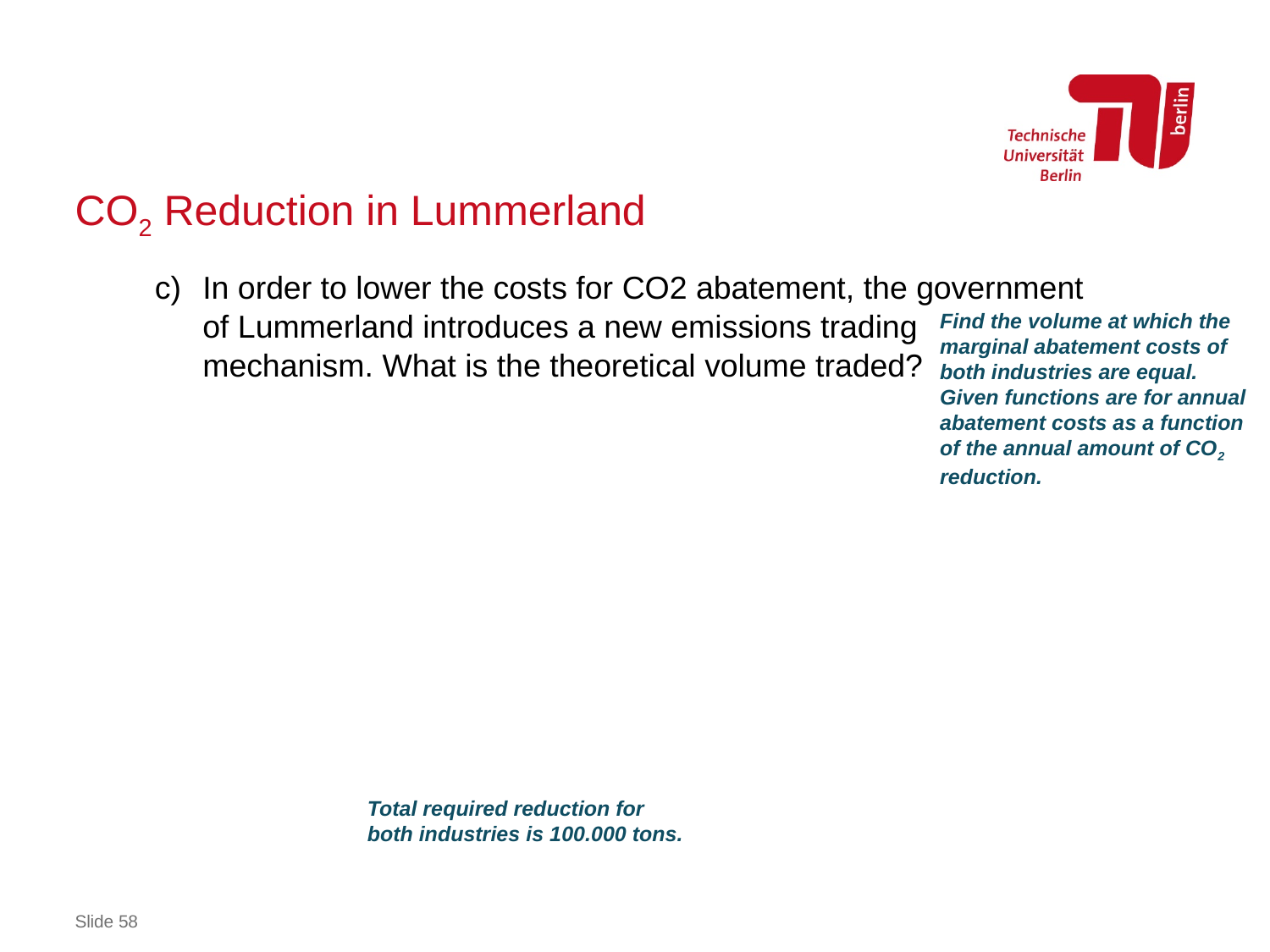

# CO2 Reduction in Lummerland
In order to lower the costs for CO2 abatement, the government of Lummerland introduces a new emissions trading mechanism. What is the theoretical volume traded?
Find the volume at which the marginal abatement costs of both industries are equal.
Given functions are for annual abatement costs as a function of the annual amount of CO2 reduction.
Total required reduction for both industries is 100.000 tons.
Slide 58